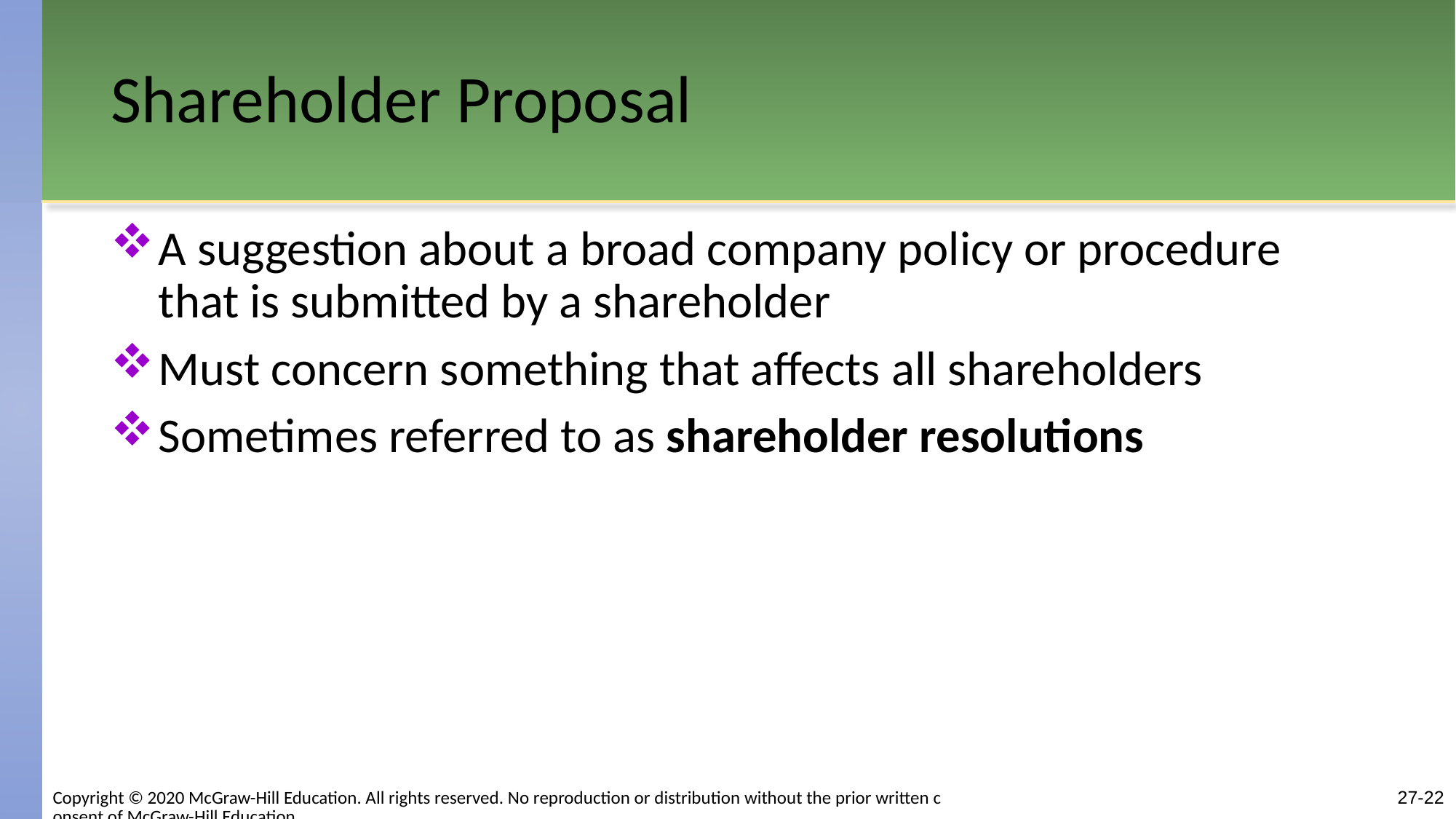

# Shareholder Proposal
A suggestion about a broad company policy or procedure that is submitted by a shareholder
Must concern something that affects all shareholders
Sometimes referred to as shareholder resolutions

27-22
Copyright © 2020 McGraw-Hill Education. All rights reserved. No reproduction or distribution without the prior written consent of McGraw-Hill Education.